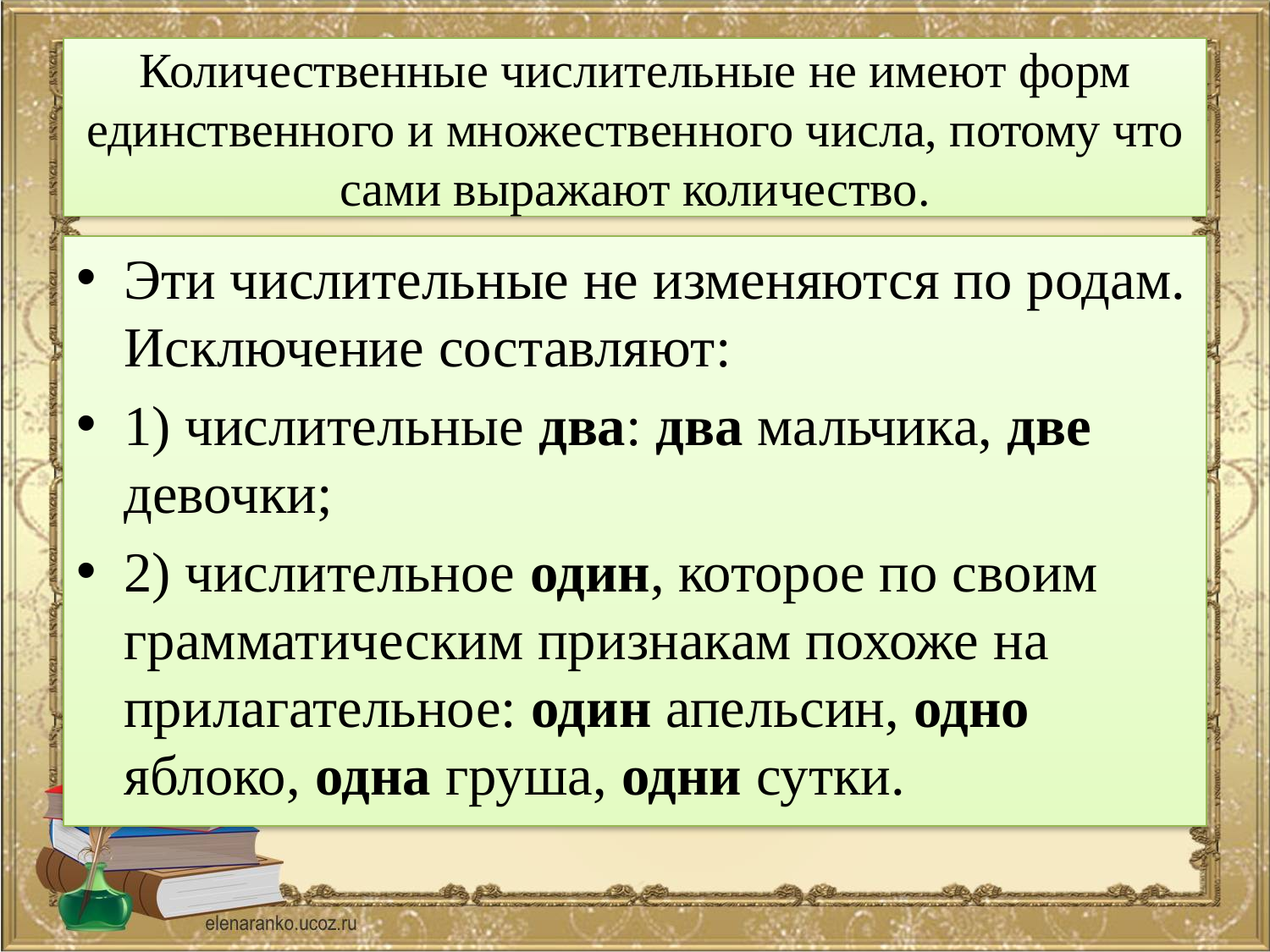

# Количественные числительные не имеют форм единственного и множественного числа, потому что сами выражают количество.
Эти числительные не изменяются по родам. Исключение составляют:
1) числительные два: два мальчика, две девочки;
2) числительное один, которое по своим грамматическим признакам похоже на прилагательное: один апельсин, одно яблоко, одна груша, одни сутки.